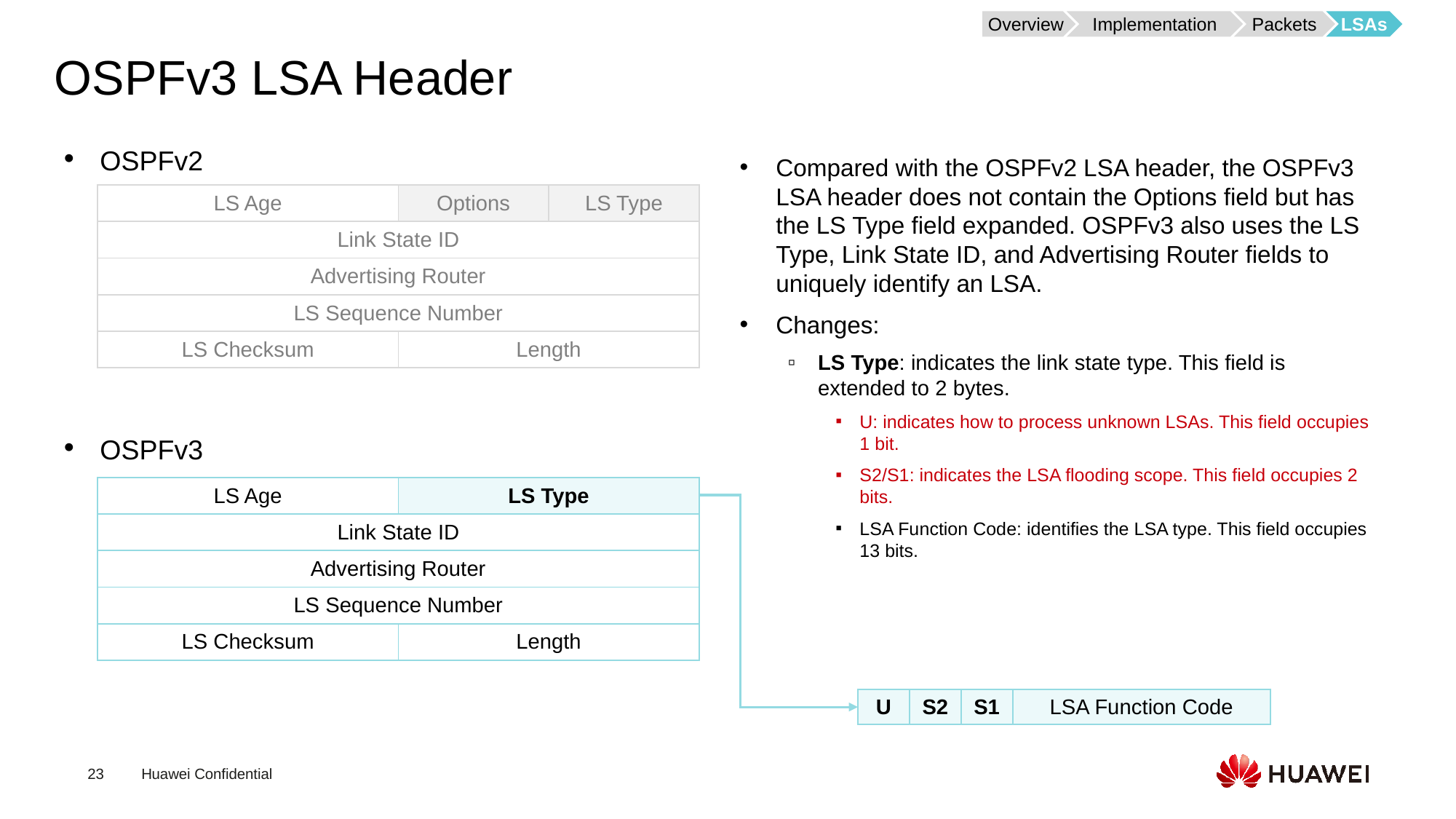

Overview
Implementation
Packets
LSAs
# OSPFv3 LSA Header
OSPFv2

OSPFv3

Compared with the OSPFv2 LSA header, the OSPFv3 LSA header does not contain the Options field but has the LS Type field expanded. OSPFv3 also uses the LS Type, Link State ID, and Advertising Router fields to uniquely identify an LSA.
Changes:
LS Type: indicates the link state type. This field is extended to 2 bytes.
U: indicates how to process unknown LSAs. This field occupies 1 bit.
S2/S1: indicates the LSA flooding scope. This field occupies 2 bits.
LSA Function Code: identifies the LSA type. This field occupies 13 bits.
| LS Age | Options | LS Type |
| --- | --- | --- |
| Link State ID |  |  |
| Advertising Router |  |  |
| LS Sequence Number |  |  |
| LS Checksum | Length |  |
| LS Age | LS Type |
| --- | --- |
| Link State ID |  |
| Advertising Router |  |
| LS Sequence Number |  |
| LS Checksum | Length |
| U | S2 | S1 | LSA Function Code |
| --- | --- | --- | --- |